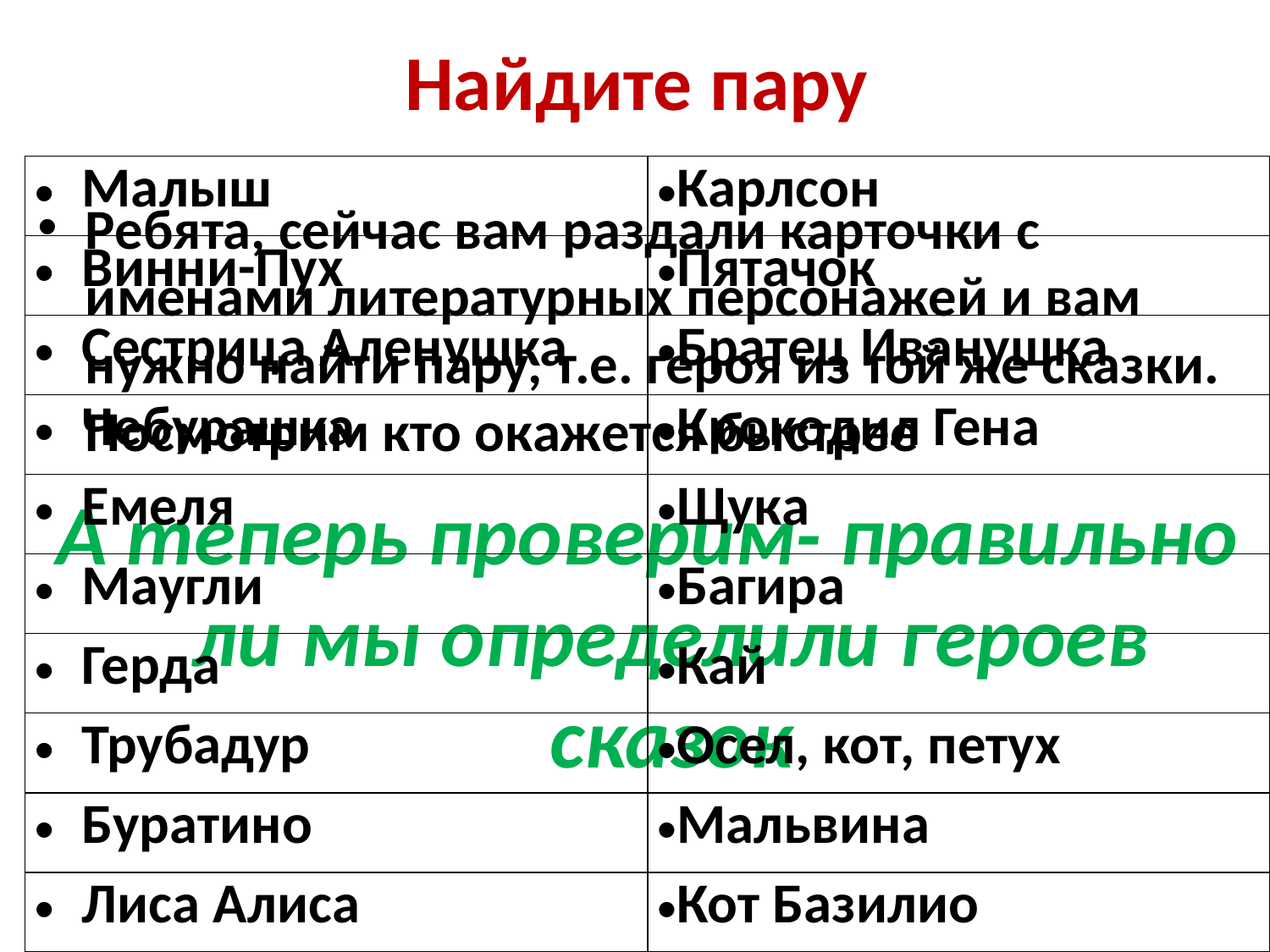

# Найдите пару
| Малыш | Карлсон |
| --- | --- |
| Винни-Пух | Пятачок |
| Сестрица Аленушка | Братец Иванушка |
| Чебурашка | Крокодил Гена |
| Емеля | Щука |
| Маугли | Багира |
| Герда | Кай |
| Трубадур | Осел, кот, петух |
| Буратино | Мальвина |
| Лиса Алиса | Кот Базилио |
Ребята, сейчас вам раздали карточки с именами литературных персонажей и вам  нужно найти пару, т.е. героя из той же сказки. Посмотрим кто окажется быстрее
А теперь проверим- правильно ли мы определили героев сказок